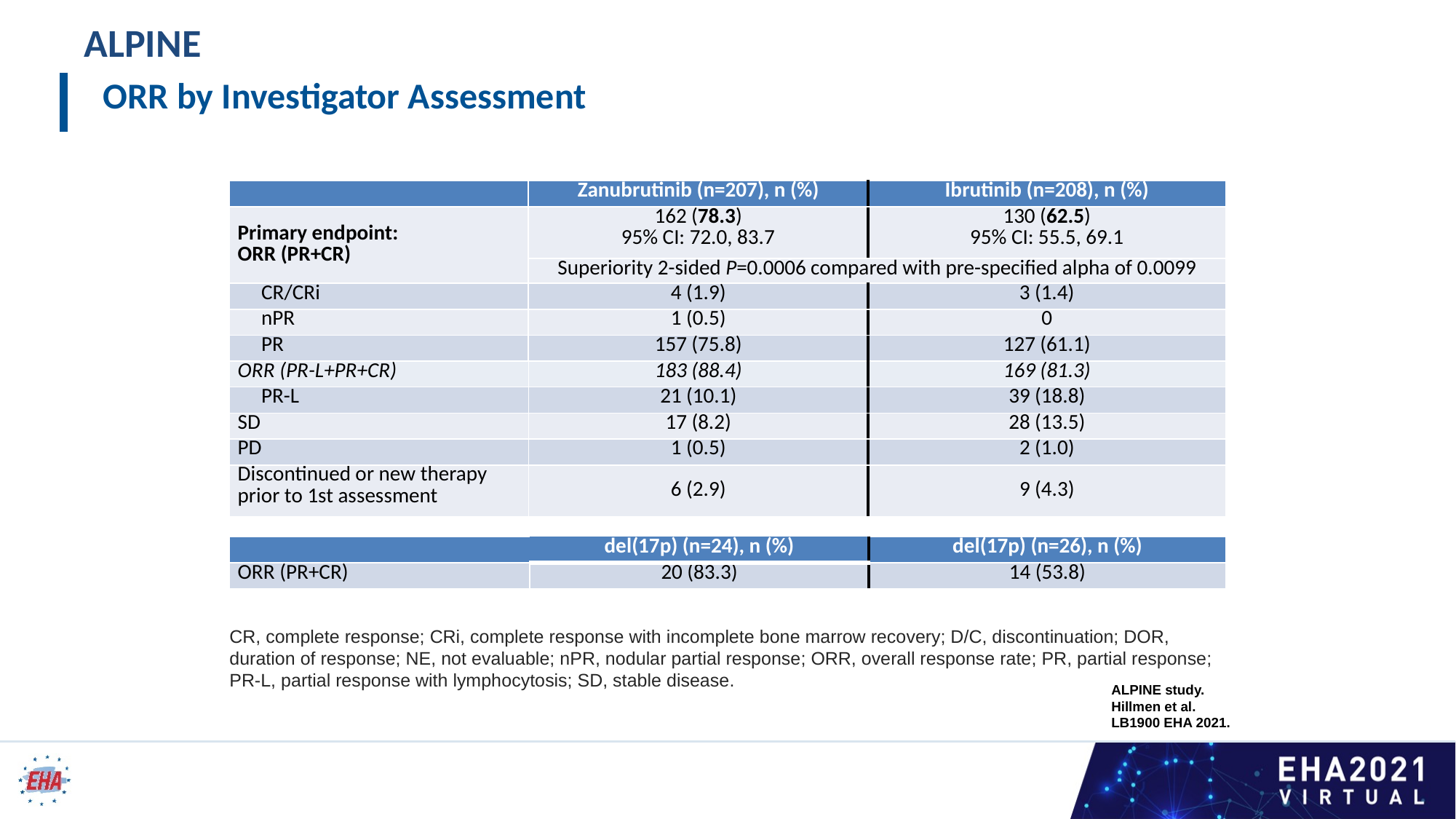

ALPINE
# ORR by Investigator Assessment
|  | Zanubrutinib (n=207), n (%) | Ibrutinib (n=208), n (%) |
| --- | --- | --- |
| Primary endpoint: ORR (PR+CR) ​ | 162 (78.3) 95% CI: 72.0, 83.7 | 130 (62.5) 95% CI: 55.5, 69.1 |
|  | Superiority 2-sided P=0.0006 compared with pre-specified alpha of 0.0099 |  |
| CR/CRi | 4 (1.9)​ | 3 (1.4)​ |
| nPR​ | 1 (0.5)​ | 0​ |
| PR​ | 157 (75.8)​ | 127 (61.1)​ |
| ORR (PR-L+PR+CR) | 183 (88.4) | 169 (81.3) |
| --- | --- | --- |
| PR-L​ | 21 (10.1)​ | 39 (18.8)​ |
| SD | 17 (8.2) | 28 (13.5) |
| PD | 1 (0.5) | 2 (1.0) |
| Discontinued or new therapy prior to 1st assessment | 6 (2.9) | 9 (4.3) |
|  | del(17p) (n=24), n (%) | del(17p) (n=26), n (%) |
| --- | --- | --- |
| ORR (PR+CR) ​ | 20 (83.3) | 14 (53.8) |
CR, complete response; CRi, complete response with incomplete bone marrow recovery; D/C, discontinuation; DOR, duration of response; NE, not evaluable; nPR, nodular partial response; ORR, overall response rate; PR, partial response; PR-L, partial response with lymphocytosis; SD, stable disease.

ALPINE study.
Hillmen et al.
LB1900 EHA 2021.
ALPINE study.
Hillmen et al.
LB1900 EHA 2021.